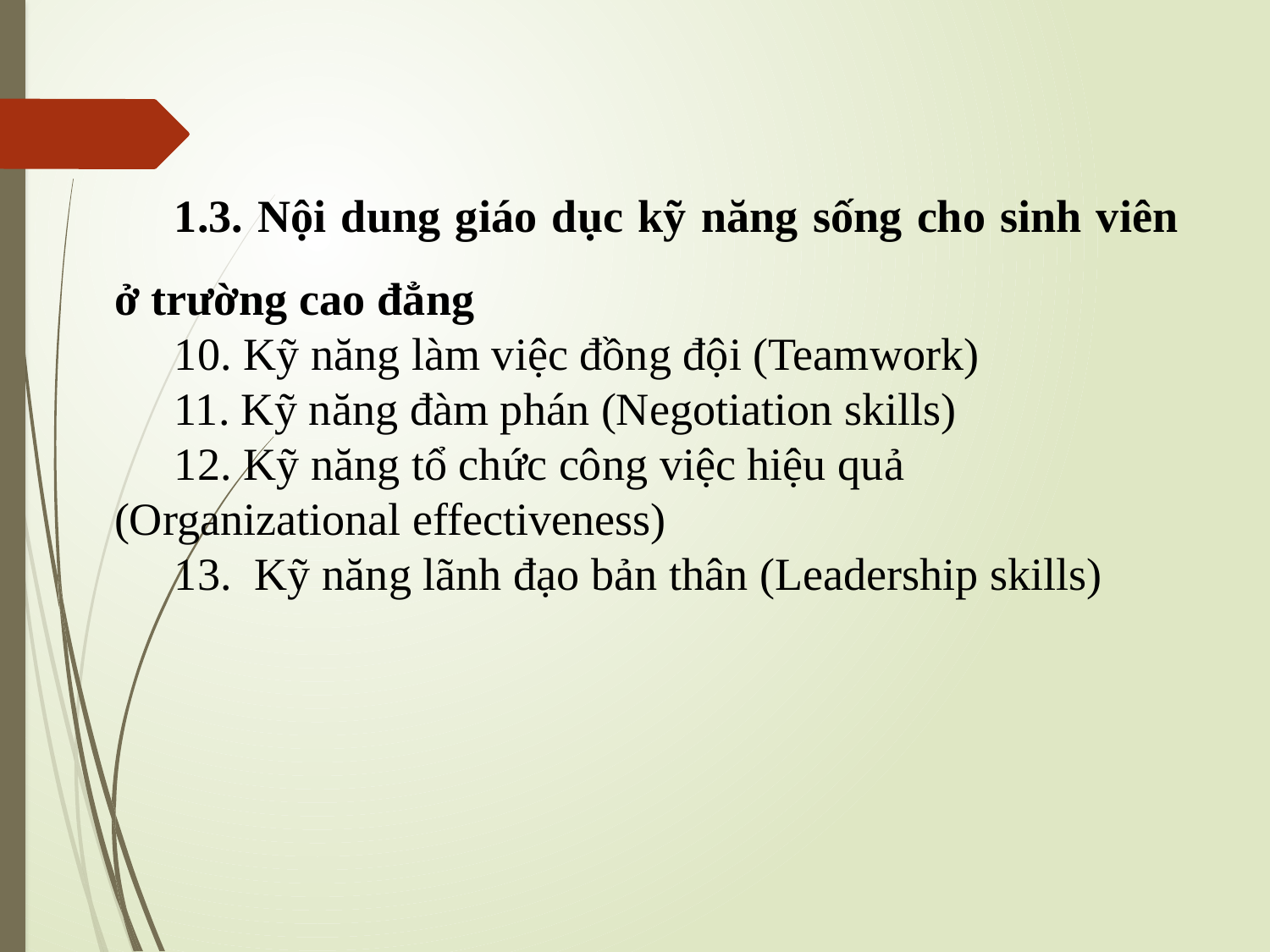

1.3. Nội dung giáo dục kỹ năng sống cho sinh viên ở trường cao đẳng
10. Kỹ năng làm việc đồng đội (Teamwork)
11. Kỹ năng đàm phán (Negotiation skills)
12. Kỹ năng tổ chức công việc hiệu quả (Organizational effectiveness)
13.  Kỹ năng lãnh đạo bản thân (Leadership skills)